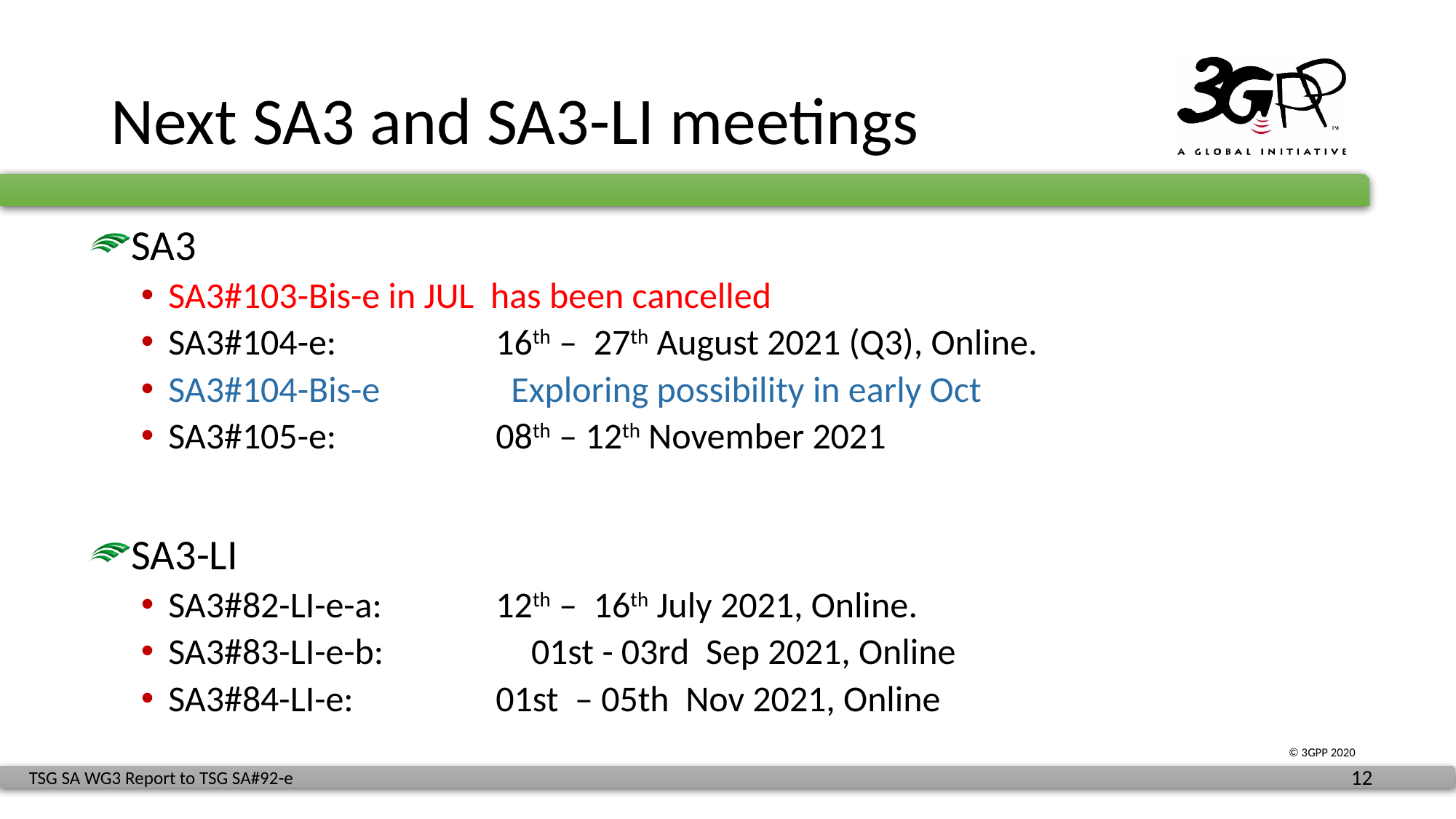

# Next SA3 and SA3-LI meetings
SA3
SA3#103-Bis-e in JUL  has been cancelled
SA3#104-e:		16th –  27th August 2021 (Q3), Online.
SA3#104-Bis-e                Exploring possibility in early Oct
SA3#105-e:		08th – 12th November 2021

SA3-LI
SA3#82-LI-e-a:		12th –  16th July 2021, Online.
SA3#83-LI-e-b:                  01st - 03rd  Sep 2021, Online
SA3#84-LI-e:		01st  – 05th  Nov 2021, Online